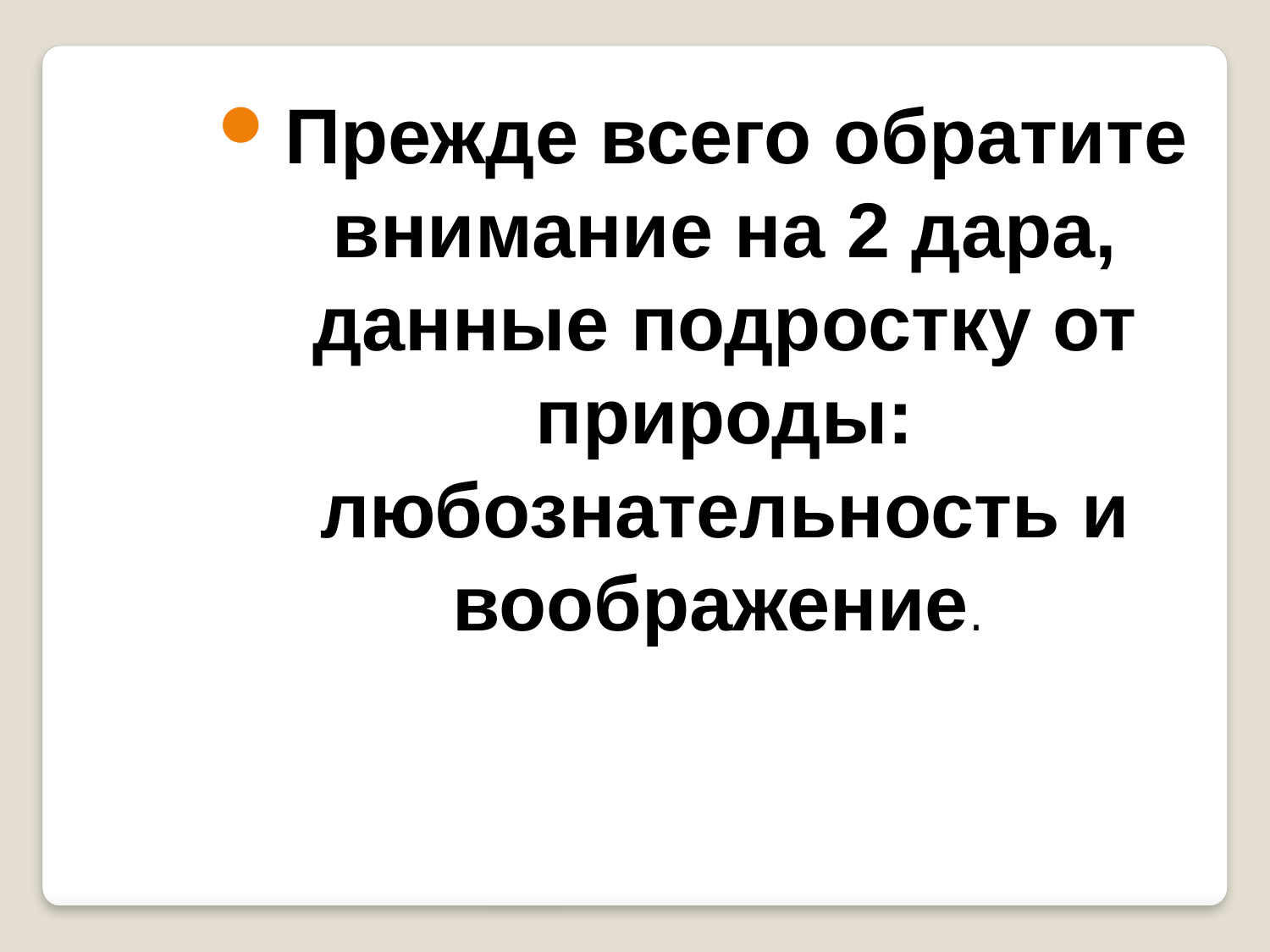

Прежде всего обратите внимание на 2 дара, данные подростку от природы: любознательность и воображение.